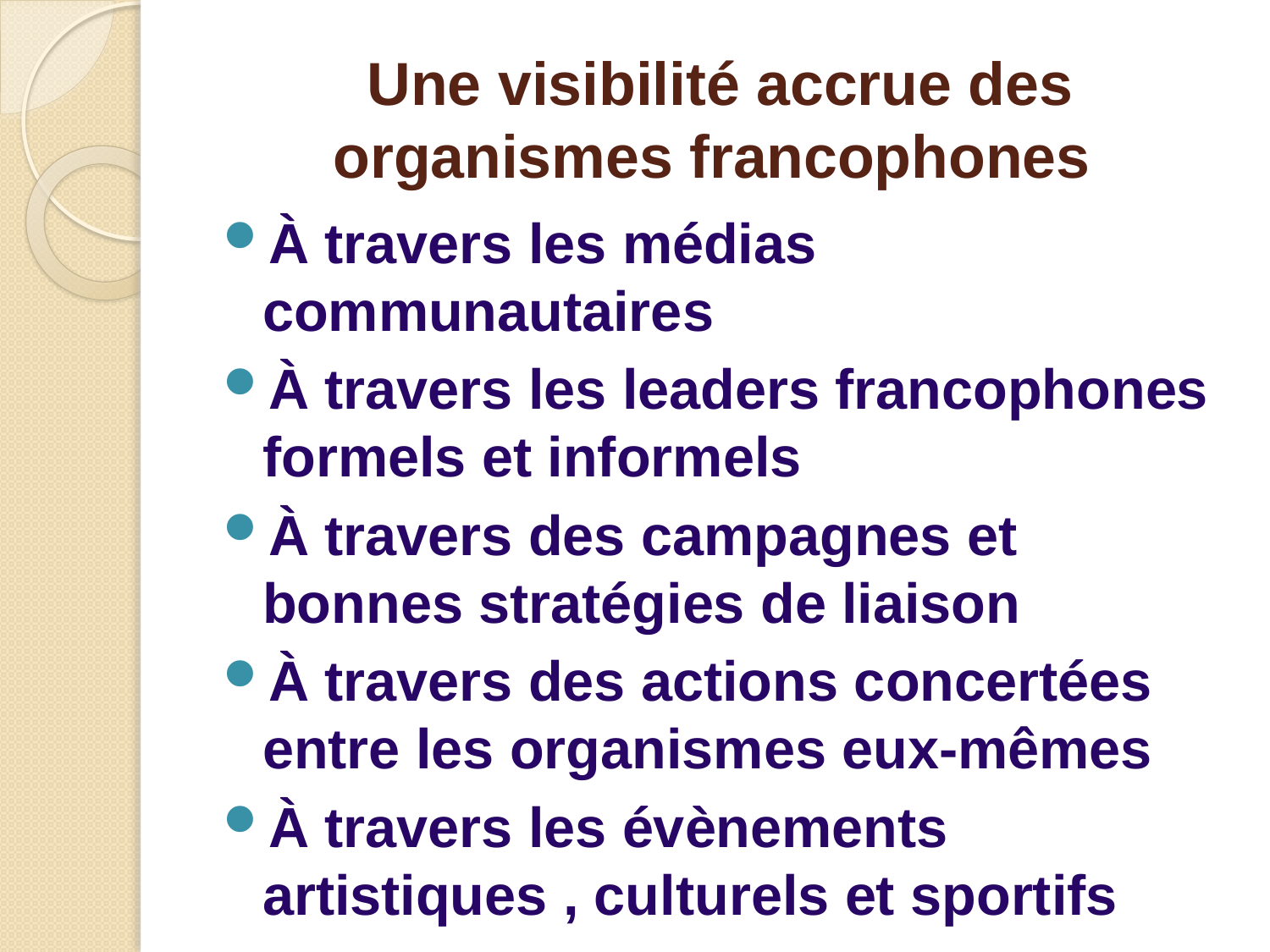

# Une visibilité accrue des organismes francophones
À travers les médias communautaires
À travers les leaders francophones formels et informels
À travers des campagnes et bonnes stratégies de liaison
À travers des actions concertées entre les organismes eux-mêmes
À travers les évènements artistiques , culturels et sportifs